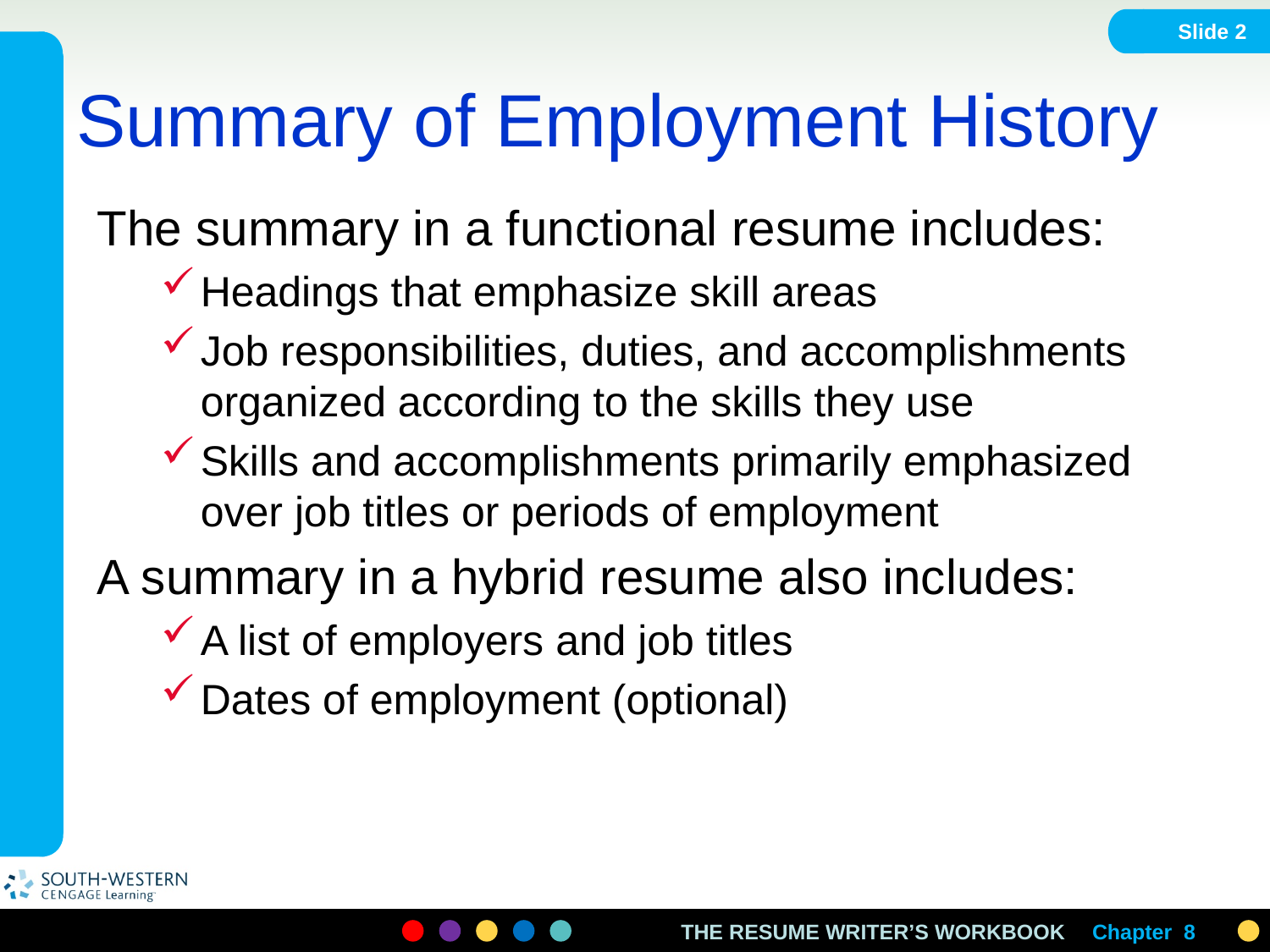

Slide 2
# Summary of Employment History
The summary in a functional resume includes:
Headings that emphasize skill areas
Job responsibilities, duties, and accomplishments organized according to the skills they use
Skills and accomplishments primarily emphasized over job titles or periods of employment
A summary in a hybrid resume also includes:
A list of employers and job titles
Dates of employment (optional)
Chapter  8